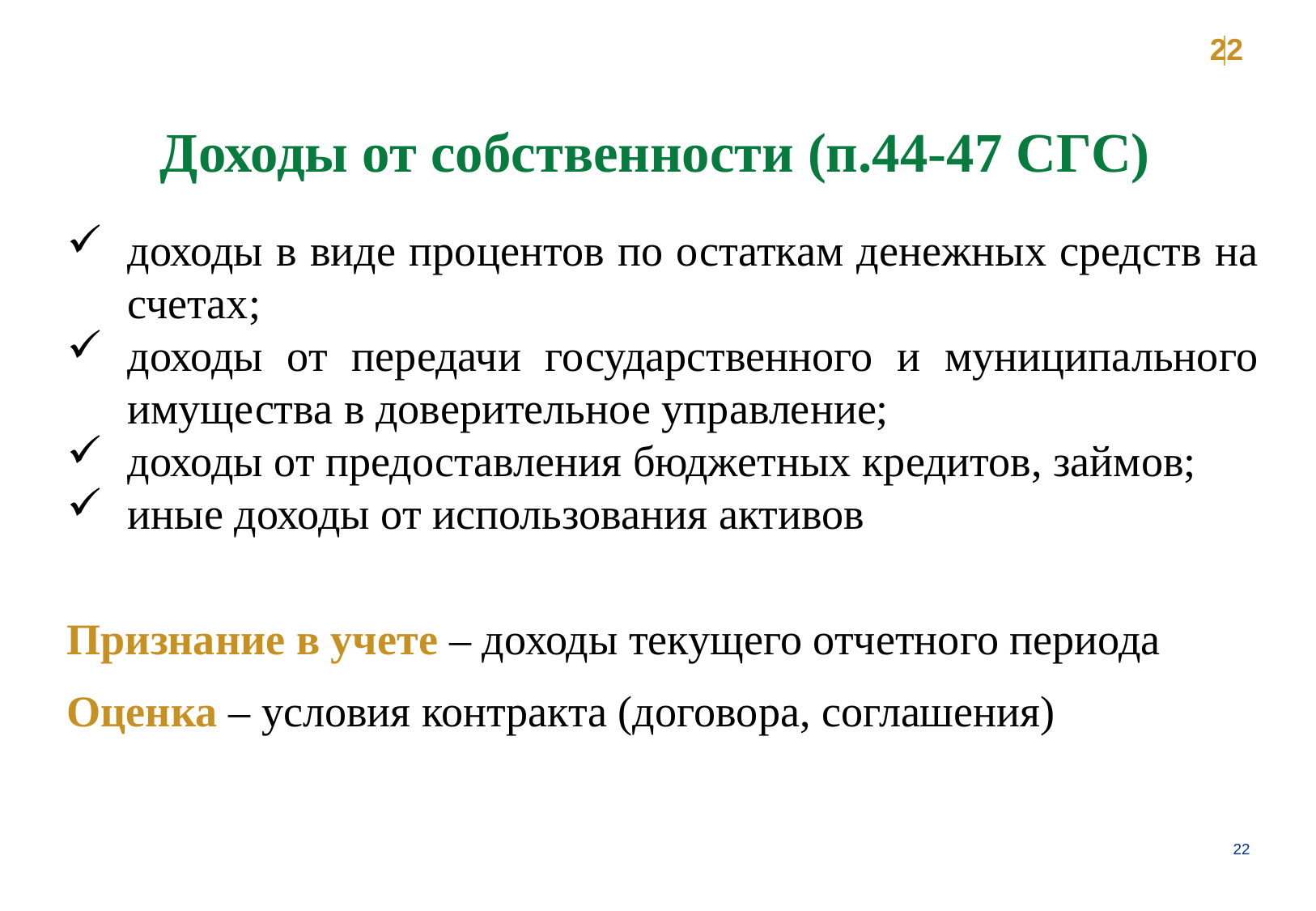

22
Доходы от собственности (п.44-47 СГС)
доходы в виде процентов по остаткам денежных средств на счетах;
доходы от передачи государственного и муниципального имущества в доверительное управление;
доходы от предоставления бюджетных кредитов, займов;
иные доходы от использования активов

Признание в учете – доходы текущего отчетного периода
Оценка – условия контракта (договора, соглашения)